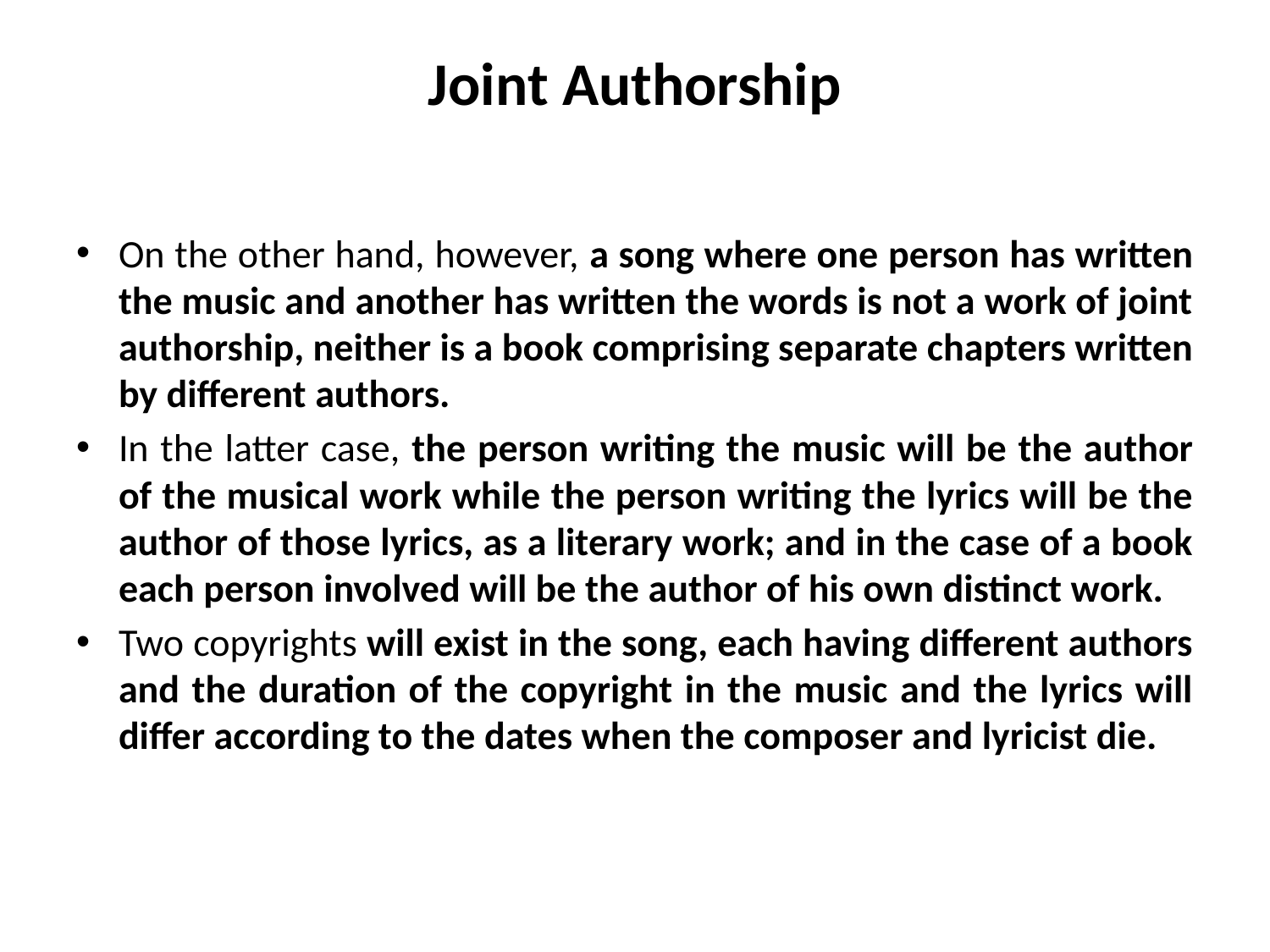

# Joint Authorship
On the other hand, however, a song where one person has written the music and another has written the words is not a work of joint authorship, neither is a book comprising separate chapters written by different authors.
In the latter case, the person writing the music will be the author of the musical work while the person writing the lyrics will be the author of those lyrics, as a literary work; and in the case of a book each person involved will be the author of his own distinct work.
Two copyrights will exist in the song, each having different authors and the duration of the copyright in the music and the lyrics will differ according to the dates when the composer and lyricist die.